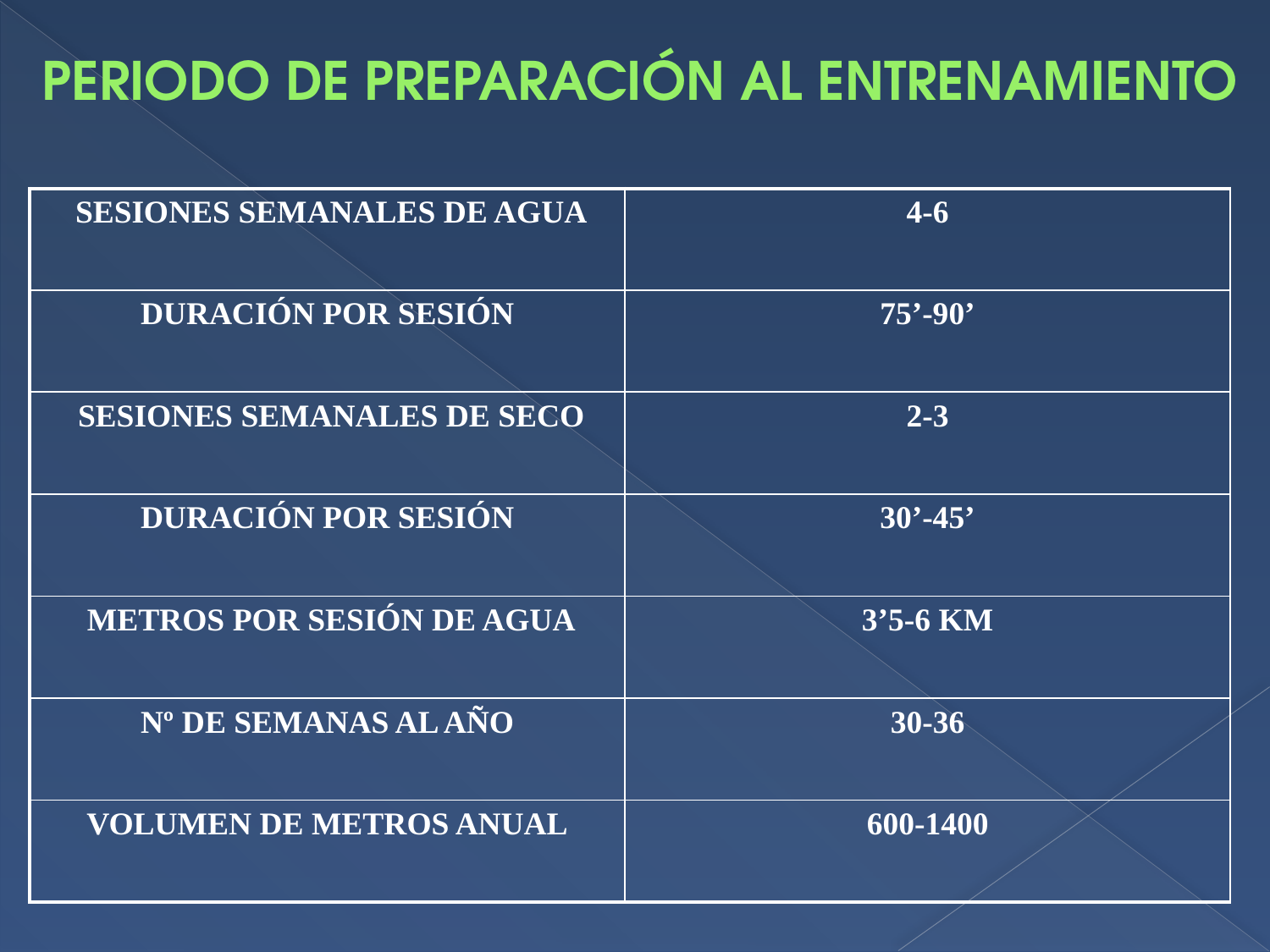

# PERIODO DE PREPARACIÓN AL ENTRENAMIENTO
| SESIONES SEMANALES DE AGUA | 4-6 |
| --- | --- |
| DURACIÓN POR SESIÓN | 75’-90’ |
| SESIONES SEMANALES DE SECO | 2-3 |
| DURACIÓN POR SESIÓN | 30’-45’ |
| METROS POR SESIÓN DE AGUA | 3’5-6 KM |
| Nº DE SEMANAS AL AÑO | 30-36 |
| VOLUMEN DE METROS ANUAL | 600-1400 |